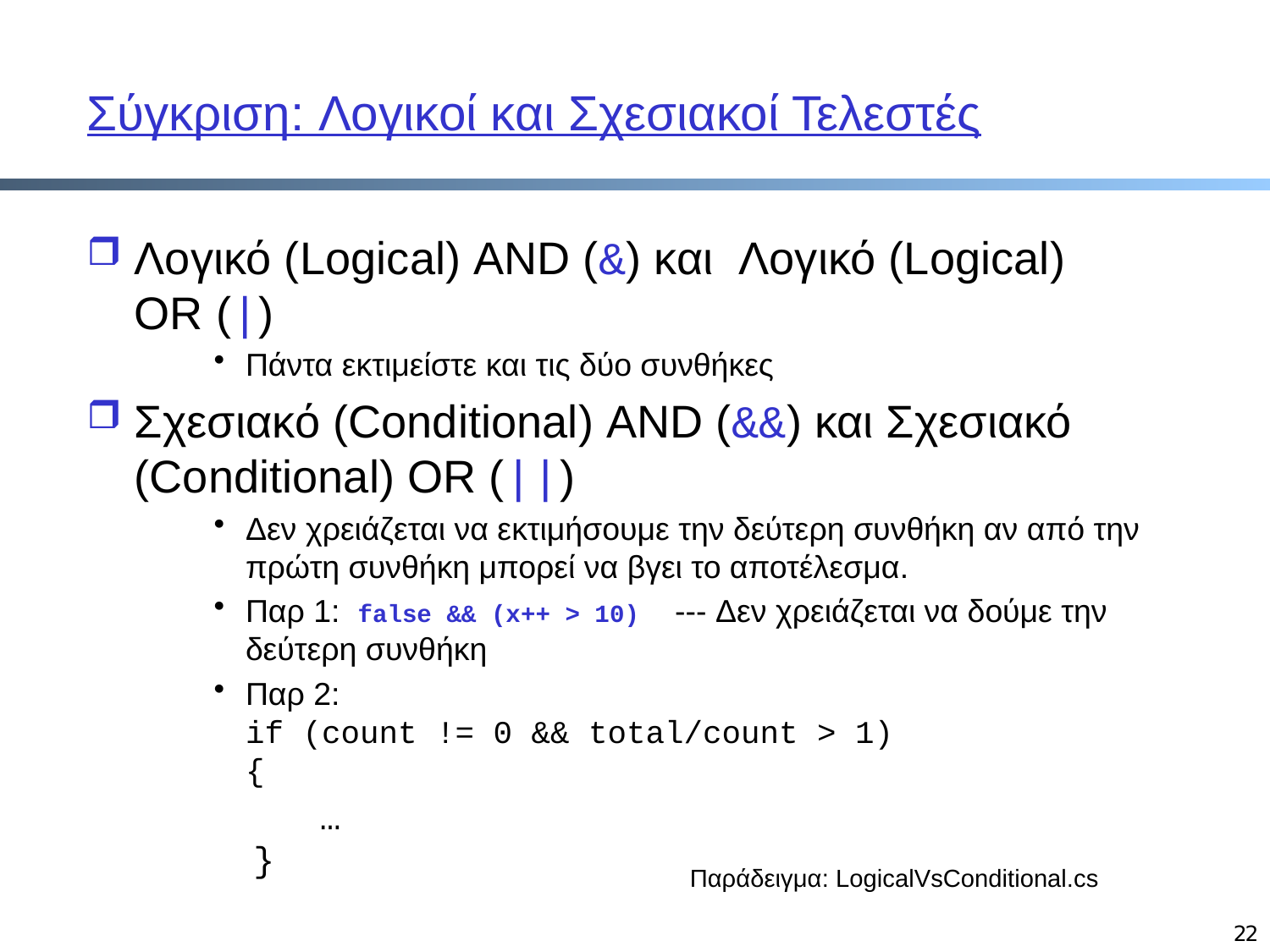

# Σύγκριση: Λογικοί και Σχεσιακοί Τελεστές
Λογικό (Logical) AND (&) και  Λογικό (Logical) OR (|)
Πάντα εκτιμείστε και τις δύο συνθήκες
Σχεσιακό (Conditional) AND (&&) και Σχεσιακό (Conditional) OR (||)
Δεν χρειάζεται να εκτιμήσουμε την δεύτερη συνθήκη αν από την πρώτη συνθήκη μπορεί να βγει το αποτέλεσμα.
Παρ 1:  false && (x++ > 10)    --- Δεν χρειάζεται να δούμε την δεύτερη συνθήκη
Παρ 2:
if (count != 0 && total/count > 1)
{
        …
   }

Παράδειγμα: LogicalVsConditional.cs
22